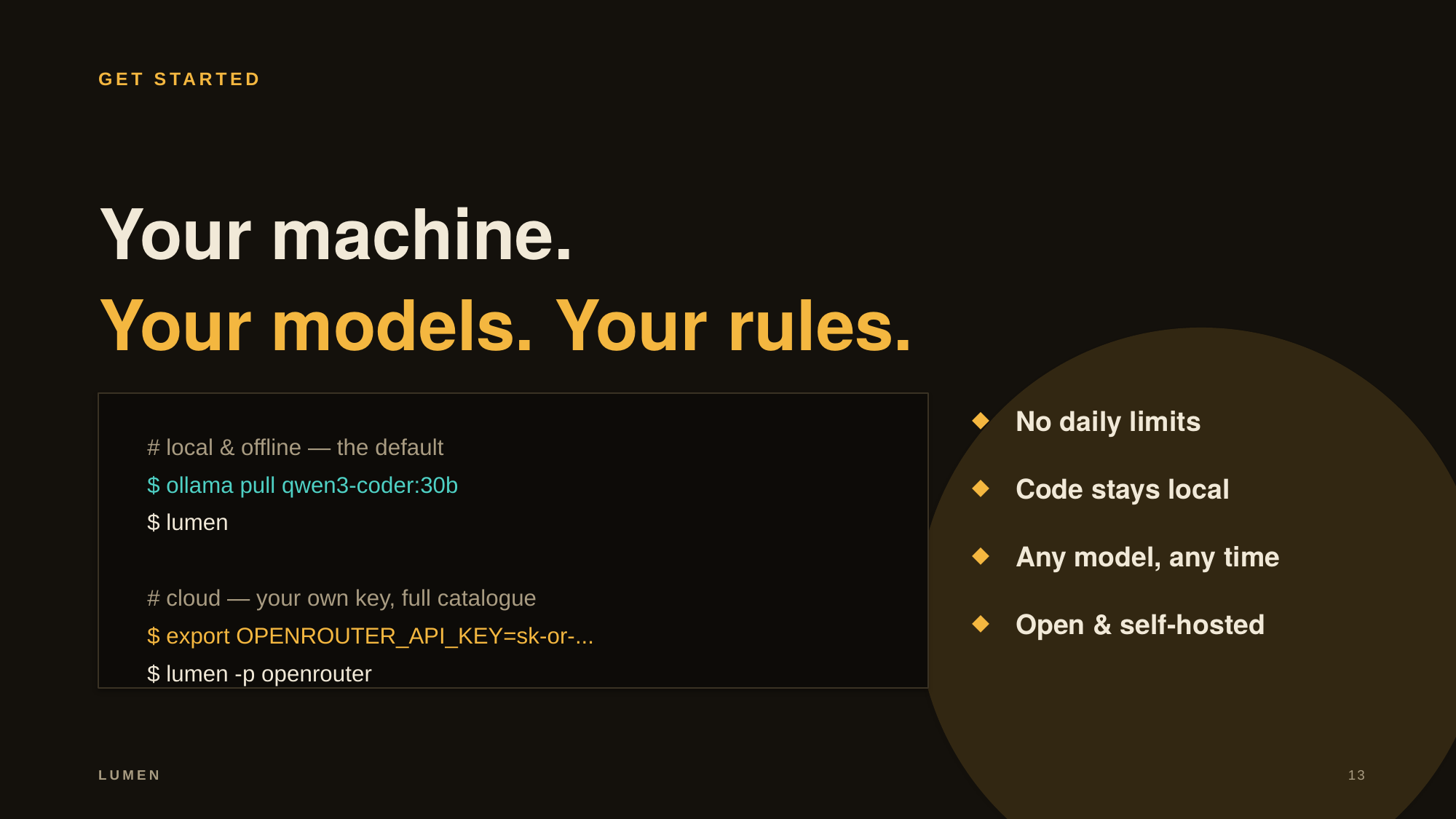

GET STARTED
Your machine.
Your models. Your rules.

◆
No daily limits
# local & offline — the default
$ ollama pull qwen3-coder:30b
$ lumen

# cloud — your own key, full catalogue
$ export OPENROUTER_API_KEY=sk-or-...
$ lumen -p openrouter
◆
Code stays local
◆
Any model, any time
◆
Open & self-hosted
LUMEN
13